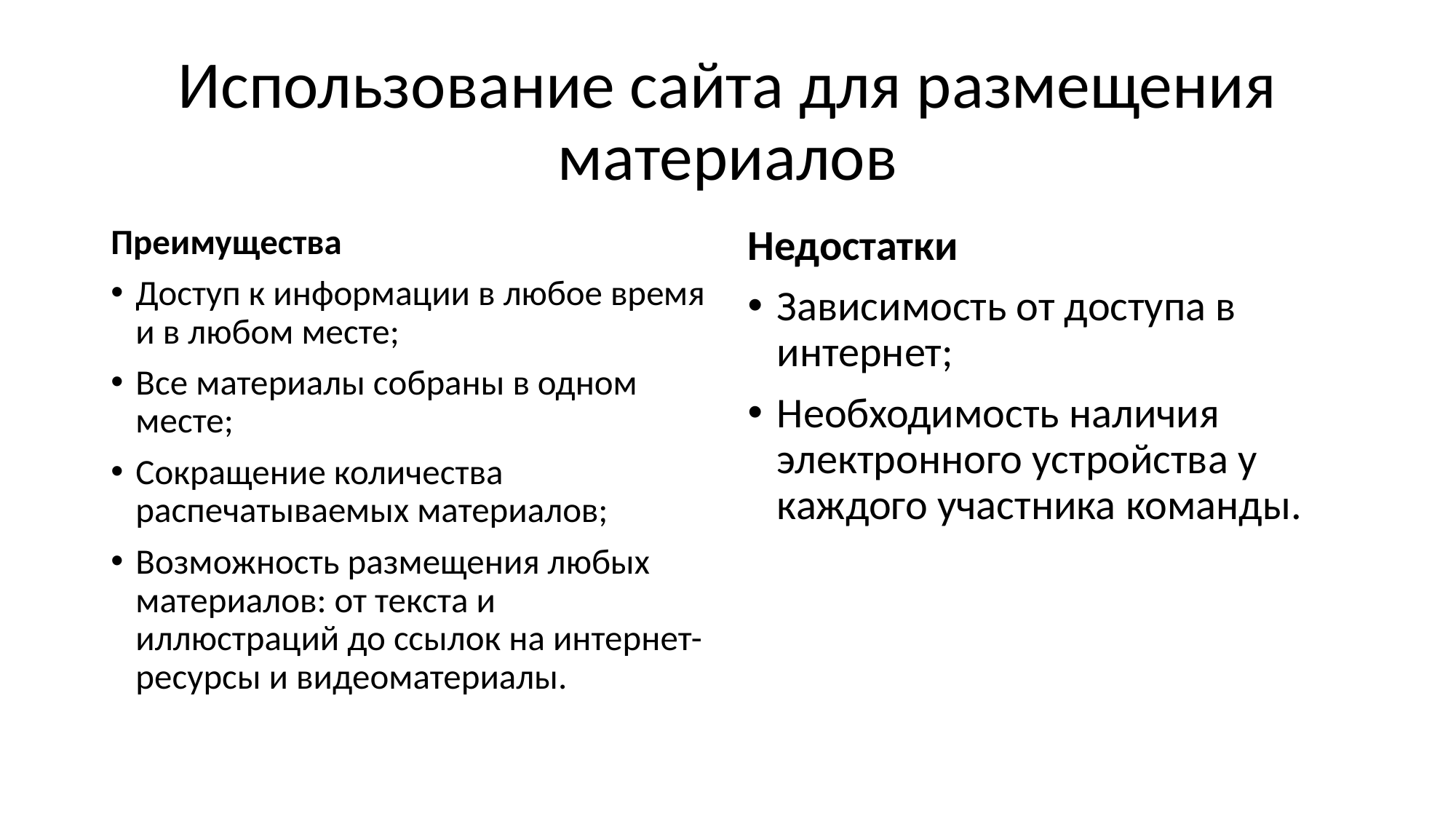

# Использование сайта для размещения материалов
Преимущества
Доступ к информации в любое время и в любом месте;
Все материалы собраны в одном месте;
Сокращение количества распечатываемых материалов;
Возможность размещения любых материалов: от текста и иллюстраций до ссылок на интернет-ресурсы и видеоматериалы.
Недостатки
Зависимость от доступа в интернет;
Необходимость наличия электронного устройства у каждого участника команды.